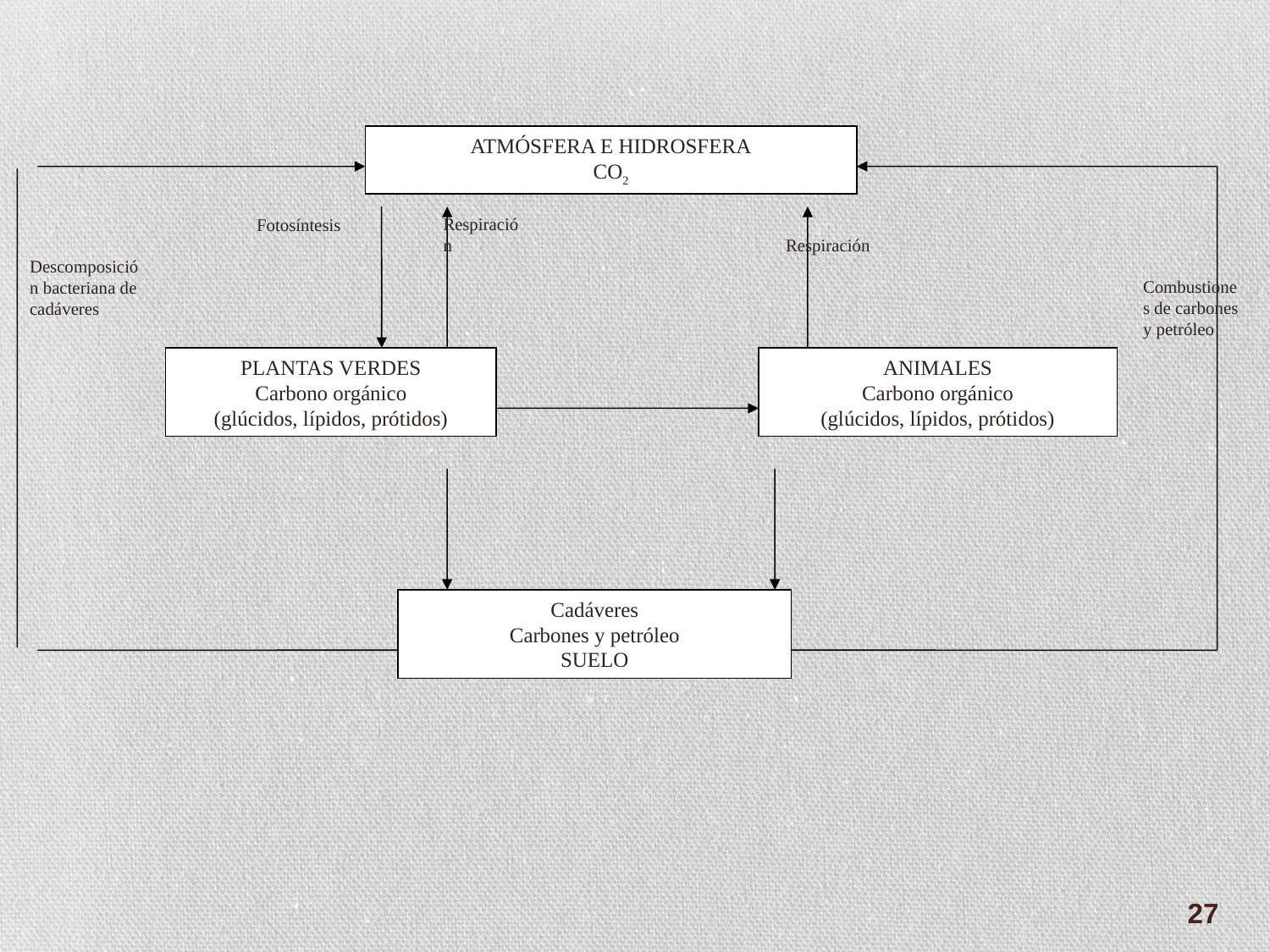

ATMÓSFERA E HIDROSFERA
CO2

Fotosíntesis

Descomposición bacteriana de cadáveres

Respiración

Respiración

Combustiones de carbones y petróleo
PLANTAS VERDES
Carbono orgánico
(glúcidos, lípidos, prótidos)
ANIMALES
Carbono orgánico
(glúcidos, lípidos, prótidos)

Cadáveres
Carbones y petróleo
SUELO

27